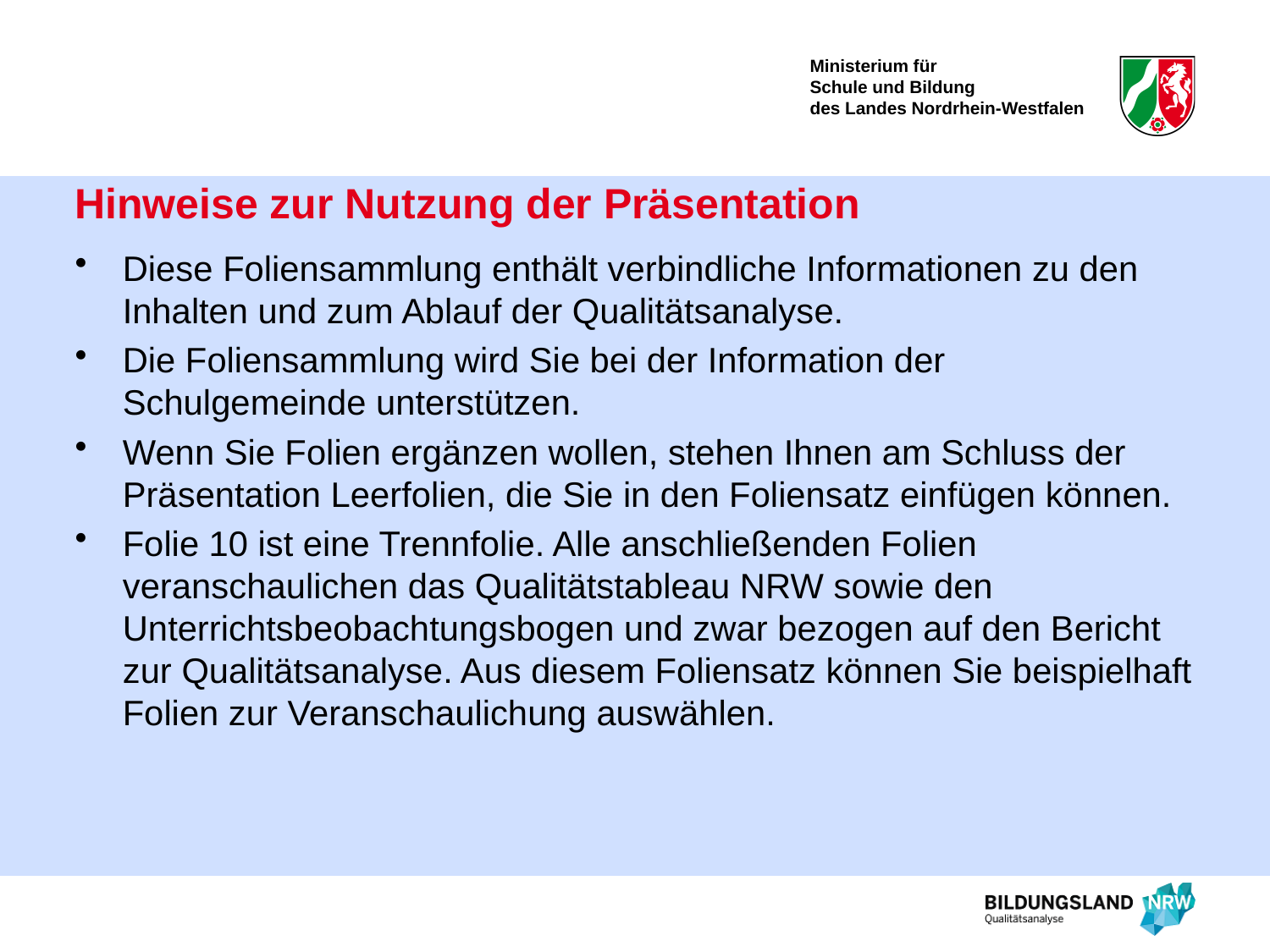

# Hinweise zur Nutzung der Präsentation
Diese Foliensammlung enthält verbindliche Informationen zu den Inhalten und zum Ablauf der Qualitätsanalyse.
Die Foliensammlung wird Sie bei der Information der Schulgemeinde unterstützen.
Wenn Sie Folien ergänzen wollen, stehen Ihnen am Schluss der Präsentation Leerfolien, die Sie in den Foliensatz einfügen können.
Folie 10 ist eine Trennfolie. Alle anschließenden Folien veranschaulichen das Qualitätstableau NRW sowie den Unterrichtsbeobachtungsbogen und zwar bezogen auf den Bericht zur Qualitätsanalyse. Aus diesem Foliensatz können Sie beispielhaft Folien zur Veranschaulichung auswählen.